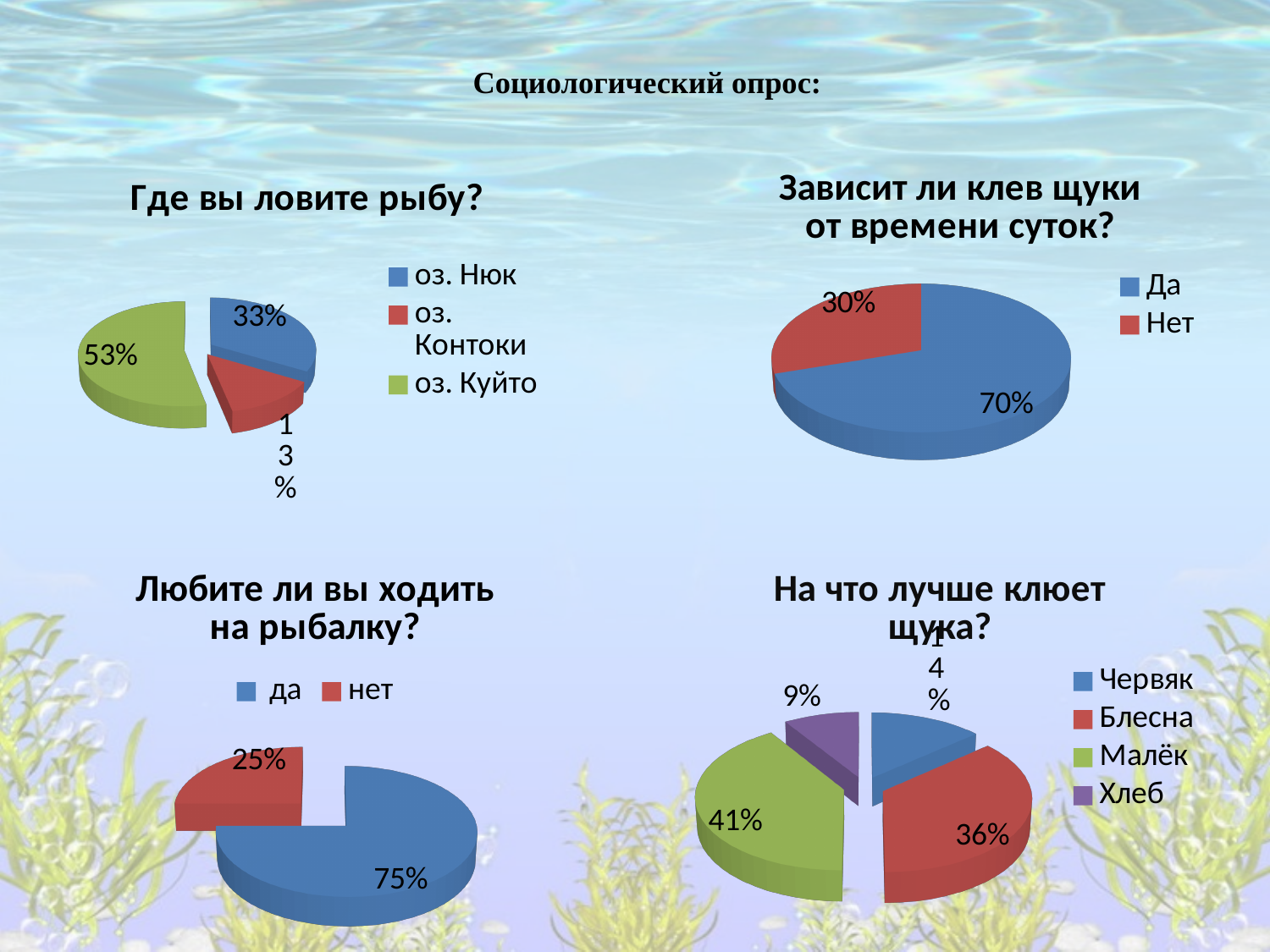

# Социологический опрос:

[unsupported chart]

[unsupported chart]

[unsupported chart]

[unsupported chart]